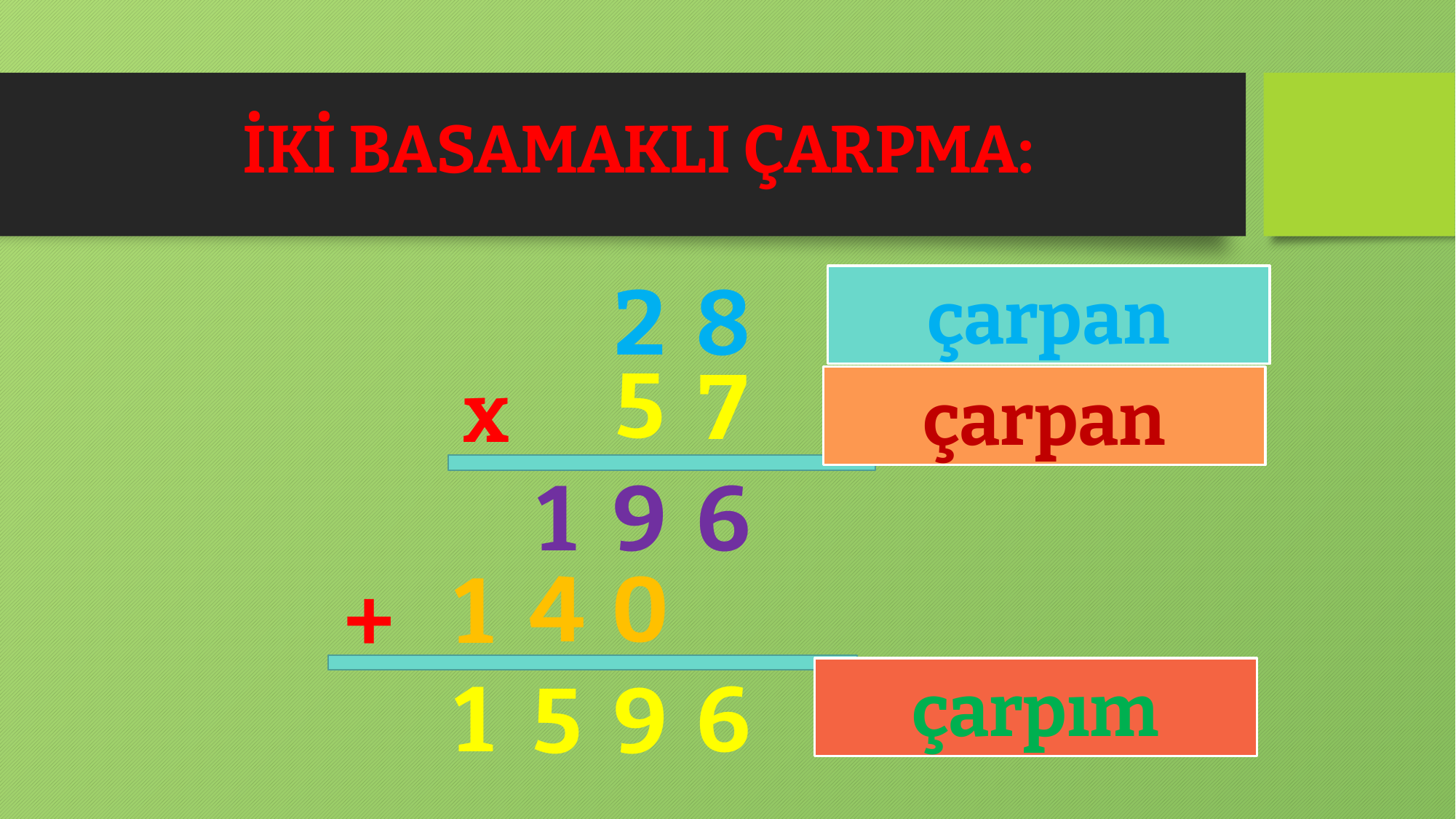

İKİ BASAMAKLI ÇARPMA:
8
2
çarpan
5
7
x
çarpan

1
9
6
0
4
1
+

1
6
5
9
çarpım